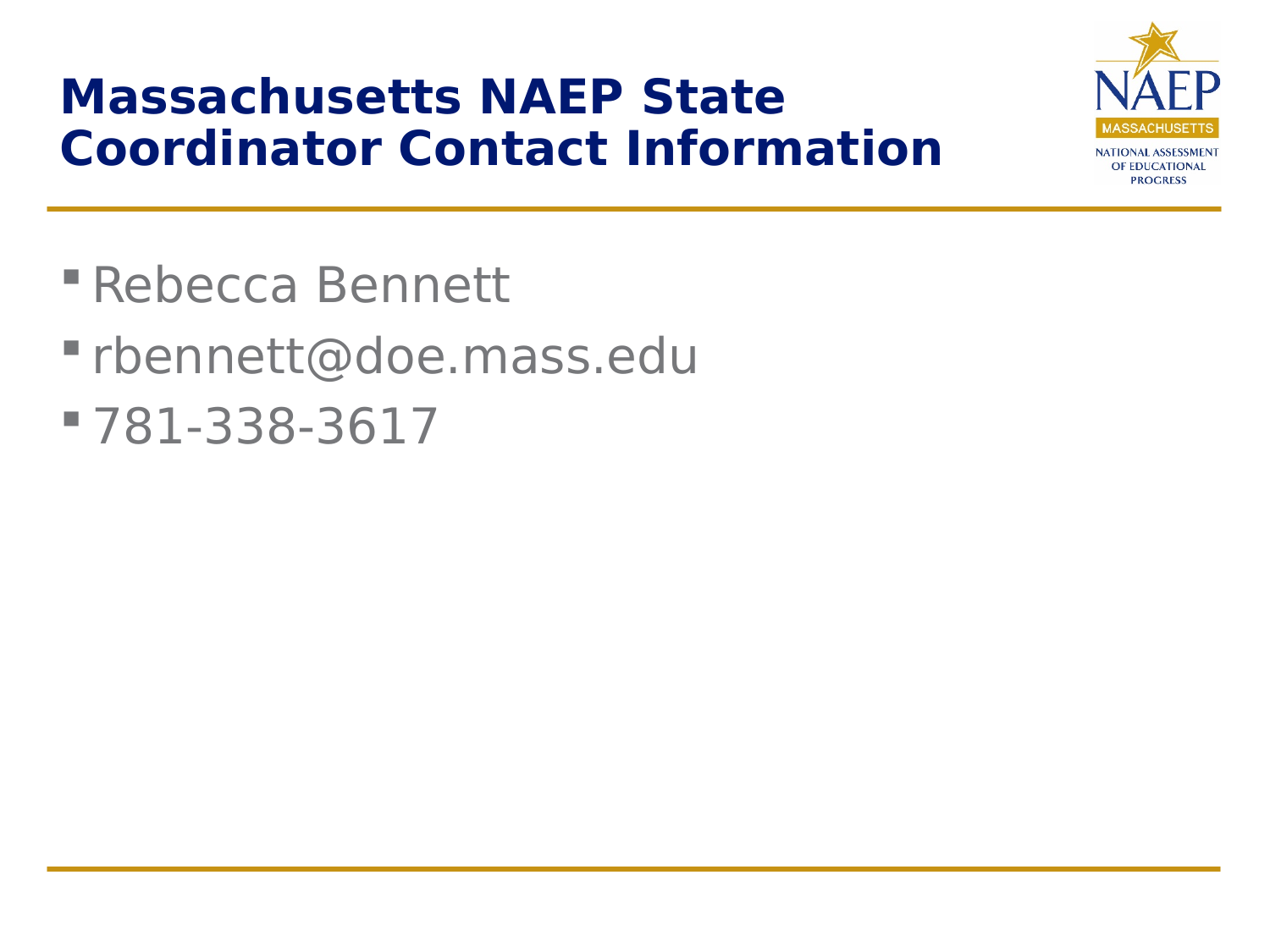

# Massachusetts NAEP State Coordinator Contact Information
Rebecca Bennett
rbennett@doe.mass.edu
781-338-3617
38